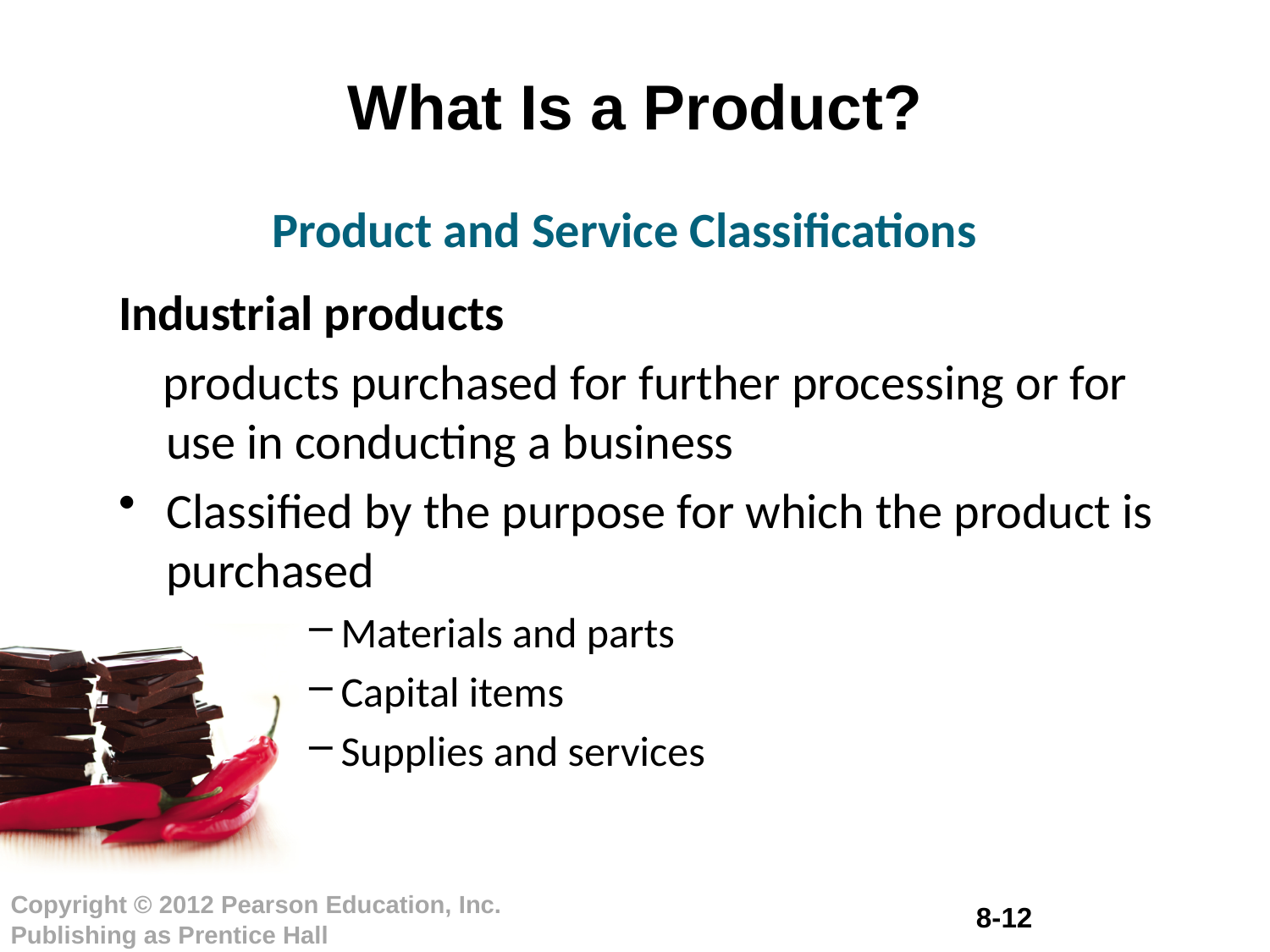

# What Is a Product?
Product and Service Classifications
Industrial products
    products purchased for further processing or for use in conducting a business
Classified by the purpose for which the product is purchased
Materials and parts
Capital items
Supplies and services